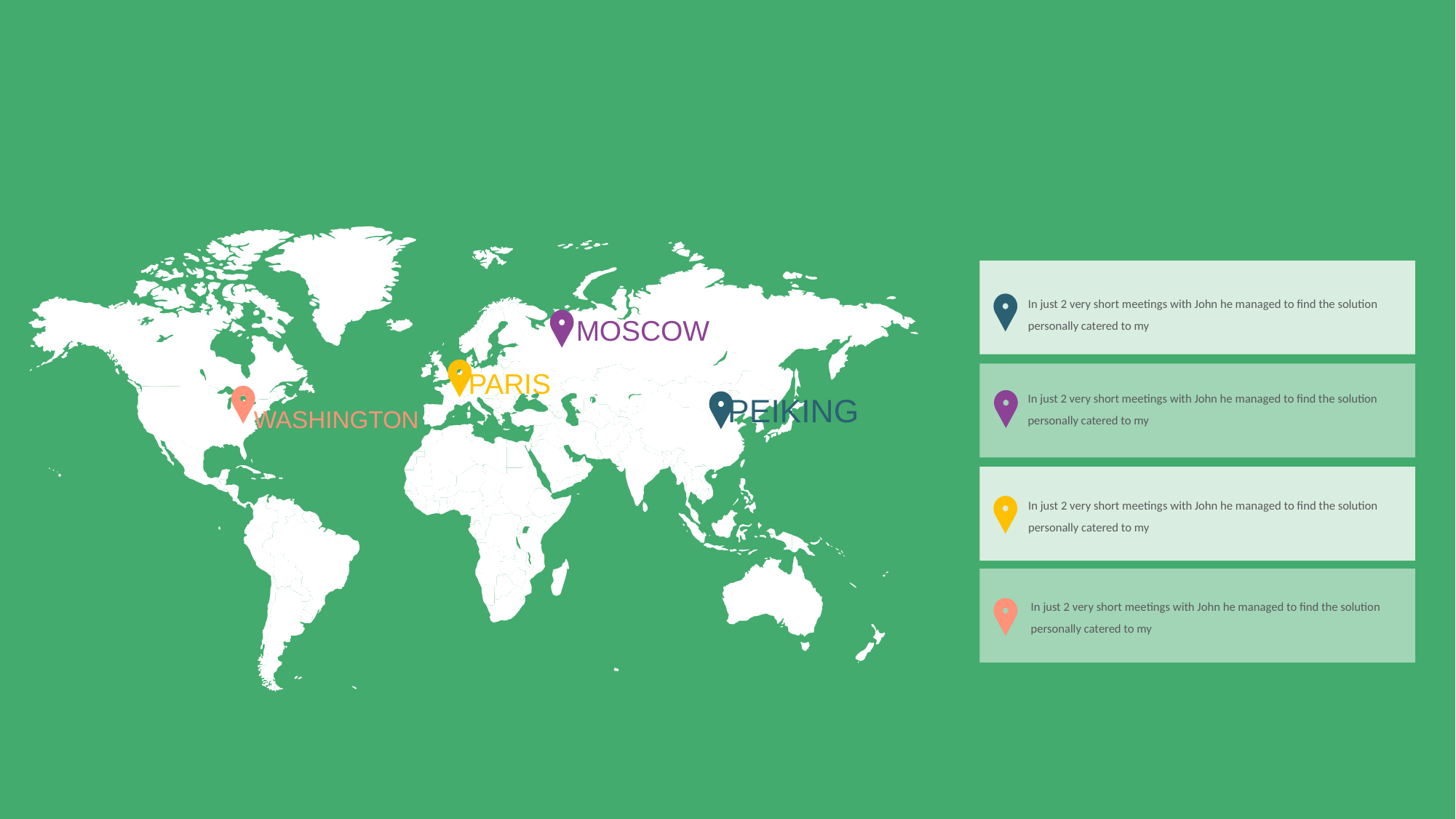

In just 2 very short meetings with John he managed to find the solution personally catered to my

MOSCOW

PARIS

In just 2 very short meetings with John he managed to find the solution personally catered to my
PEIKING

WASHINGTON

In just 2 very short meetings with John he managed to find the solution personally catered to my

In just 2 very short meetings with John he managed to find the solution personally catered to my